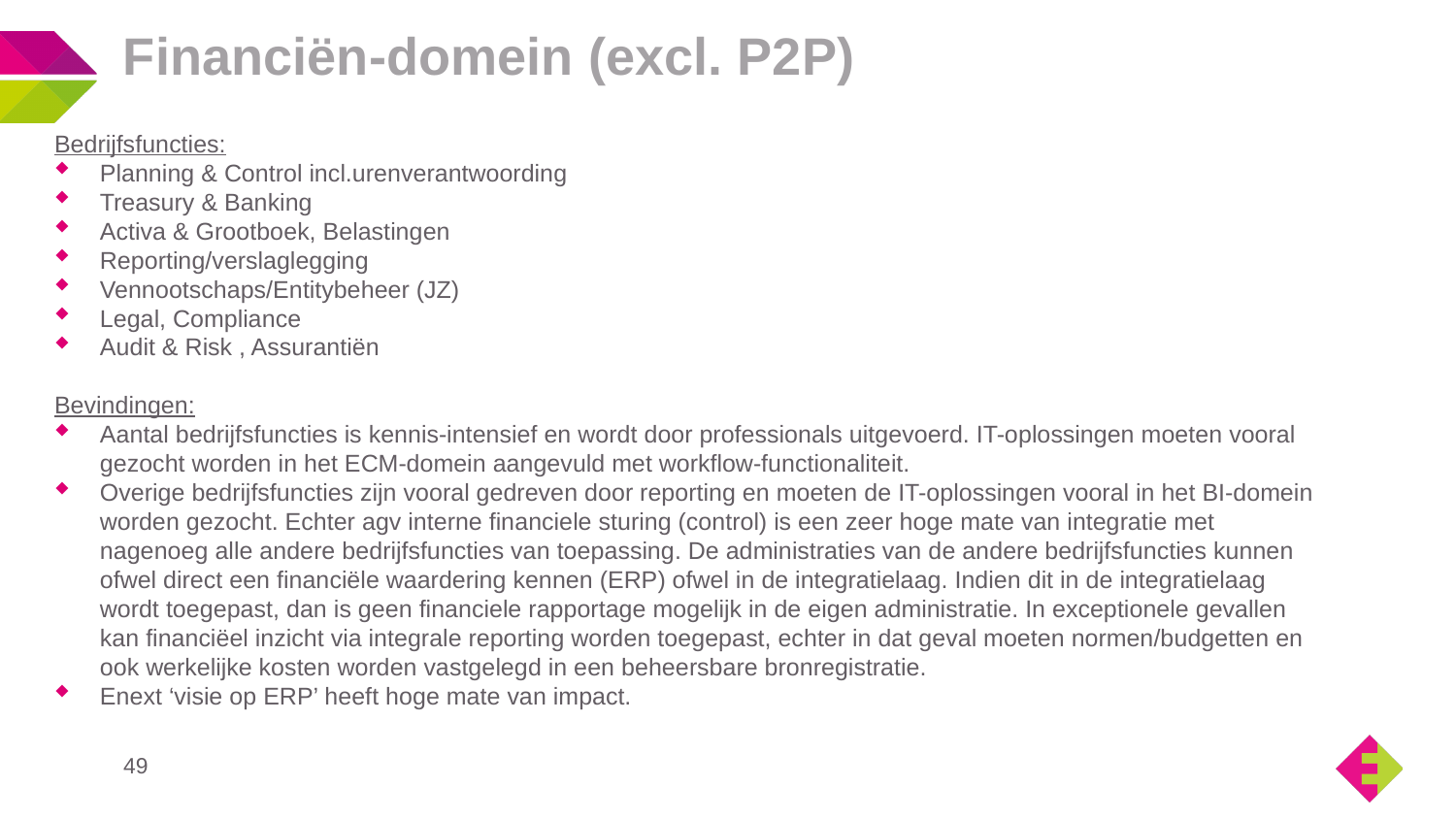

# Financiën-domein (excl. P2P)
Bedrijfsfuncties:
Planning & Control incl.urenverantwoording
Treasury & Banking
Activa & Grootboek, Belastingen
Reporting/verslaglegging
Vennootschaps/Entitybeheer (JZ)
Legal, Compliance
Audit & Risk , Assurantiën

Bevindingen:
Aantal bedrijfsfuncties is kennis-intensief en wordt door professionals uitgevoerd. IT-oplossingen moeten vooral gezocht worden in het ECM-domein aangevuld met workflow-functionaliteit.
Overige bedrijfsfuncties zijn vooral gedreven door reporting en moeten de IT-oplossingen vooral in het BI-domein worden gezocht. Echter agv interne financiele sturing (control) is een zeer hoge mate van integratie met nagenoeg alle andere bedrijfsfuncties van toepassing. De administraties van de andere bedrijfsfuncties kunnen ofwel direct een financiële waardering kennen (ERP) ofwel in de integratielaag. Indien dit in de integratielaag wordt toegepast, dan is geen financiele rapportage mogelijk in de eigen administratie. In exceptionele gevallen kan financiëel inzicht via integrale reporting worden toegepast, echter in dat geval moeten normen/budgetten en ook werkelijke kosten worden vastgelegd in een beheersbare bronregistratie.
Enext ‘visie op ERP’ heeft hoge mate van impact.